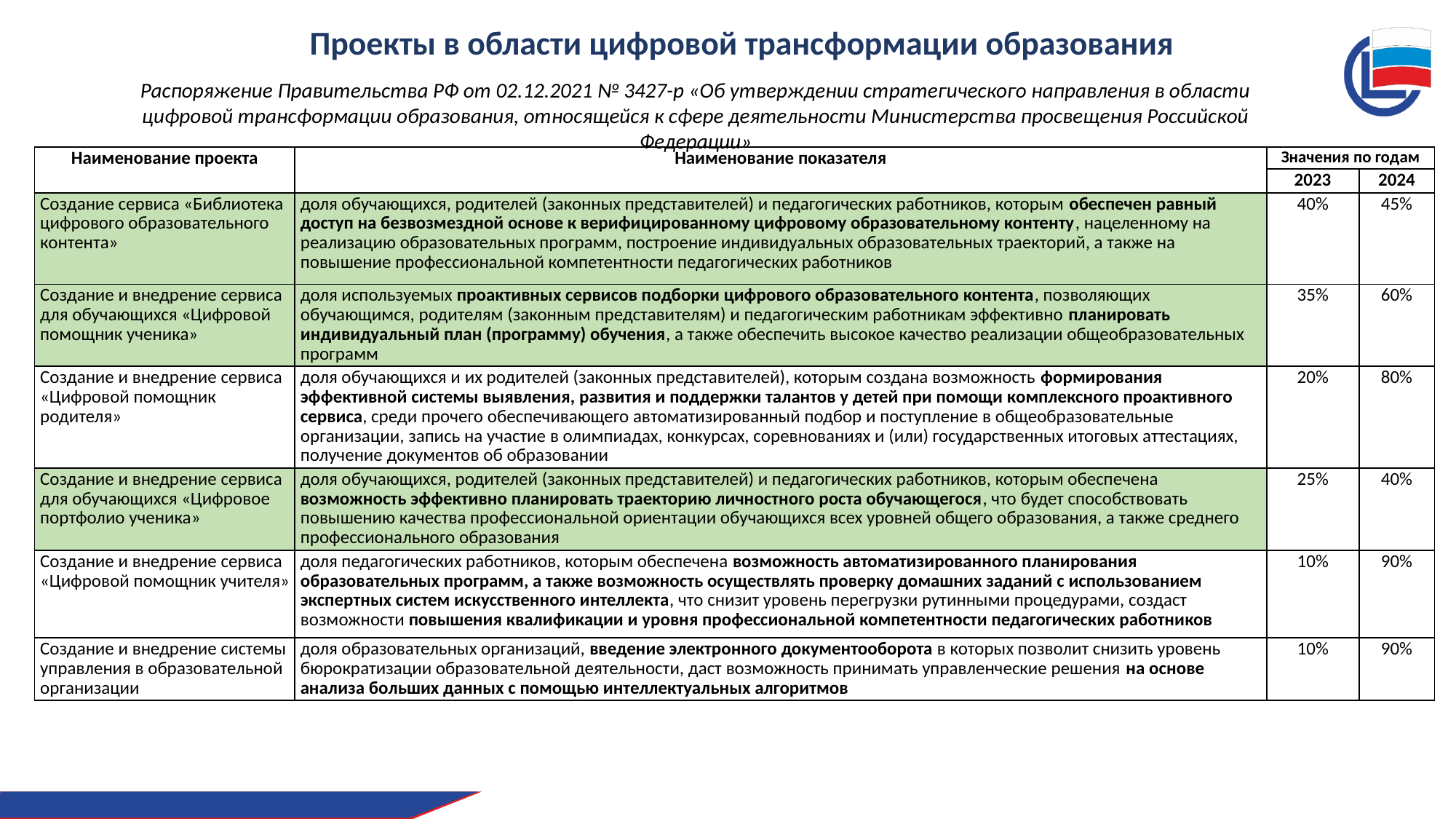

Проекты в области цифровой трансформации образования
Распоряжение Правительства РФ от 02.12.2021 № 3427-р «Об утверждении стратегического направления в области цифровой трансформации образования, относящейся к сфере деятельности Министерства просвещения Российской Федерации»
| Наименование проекта | Наименование показателя | Значения по годам |  |
| --- | --- | --- | --- |
|  |  | 2023 | 2024 |
| Создание сервиса «Библиотека цифрового образовательного контента» | доля обучающихся, родителей (законных представителей) и педагогических работников, которым обеспечен равный доступ на безвозмездной основе к верифицированному цифровому образовательному контенту, нацеленному на реализацию образовательных программ, построение индивидуальных образовательных траекторий, а также на повышение профессиональной компетентности педагогических работников | 40% | 45% |
| Создание и внедрение сервиса для обучающихся «Цифровой помощник ученика» | доля используемых проактивных сервисов подборки цифрового образовательного контента, позволяющих обучающимся, родителям (законным представителям) и педагогическим работникам эффективно планировать индивидуальный план (программу) обучения, а также обеспечить высокое качество реализации общеобразовательных программ | 35% | 60% |
| Создание и внедрение сервиса «Цифровой помощник родителя» | доля обучающихся и их родителей (законных представителей), которым создана возможность формирования эффективной системы выявления, развития и поддержки талантов у детей при помощи комплексного проактивного сервиса, среди прочего обеспечивающего автоматизированный подбор и поступление в общеобразовательные организации, запись на участие в олимпиадах, конкурсах, соревнованиях и (или) государственных итоговых аттестациях, получение документов об образовании | 20% | 80% |
| Создание и внедрение сервиса для обучающихся «Цифровое портфолио ученика» | доля обучающихся, родителей (законных представителей) и педагогических работников, которым обеспечена возможность эффективно планировать траекторию личностного роста обучающегося, что будет способствовать повышению качества профессиональной ориентации обучающихся всех уровней общего образования, а также среднего профессионального образования | 25% | 40% |
| Создание и внедрение сервиса «Цифровой помощник учителя» | доля педагогических работников, которым обеспечена возможность автоматизированного планирования образовательных программ, а также возможность осуществлять проверку домашних заданий с использованием экспертных систем искусственного интеллекта, что снизит уровень перегрузки рутинными процедурами, создаст возможности повышения квалификации и уровня профессиональной компетентности педагогических работников | 10% | 90% |
| Создание и внедрение системы управления в образовательной организации | доля образовательных организаций, введение электронного документооборота в которых позволит снизить уровень бюрократизации образовательной деятельности, даст возможность принимать управленческие решения на основе анализа больших данных с помощью интеллектуальных алгоритмов | 10% | 90% |